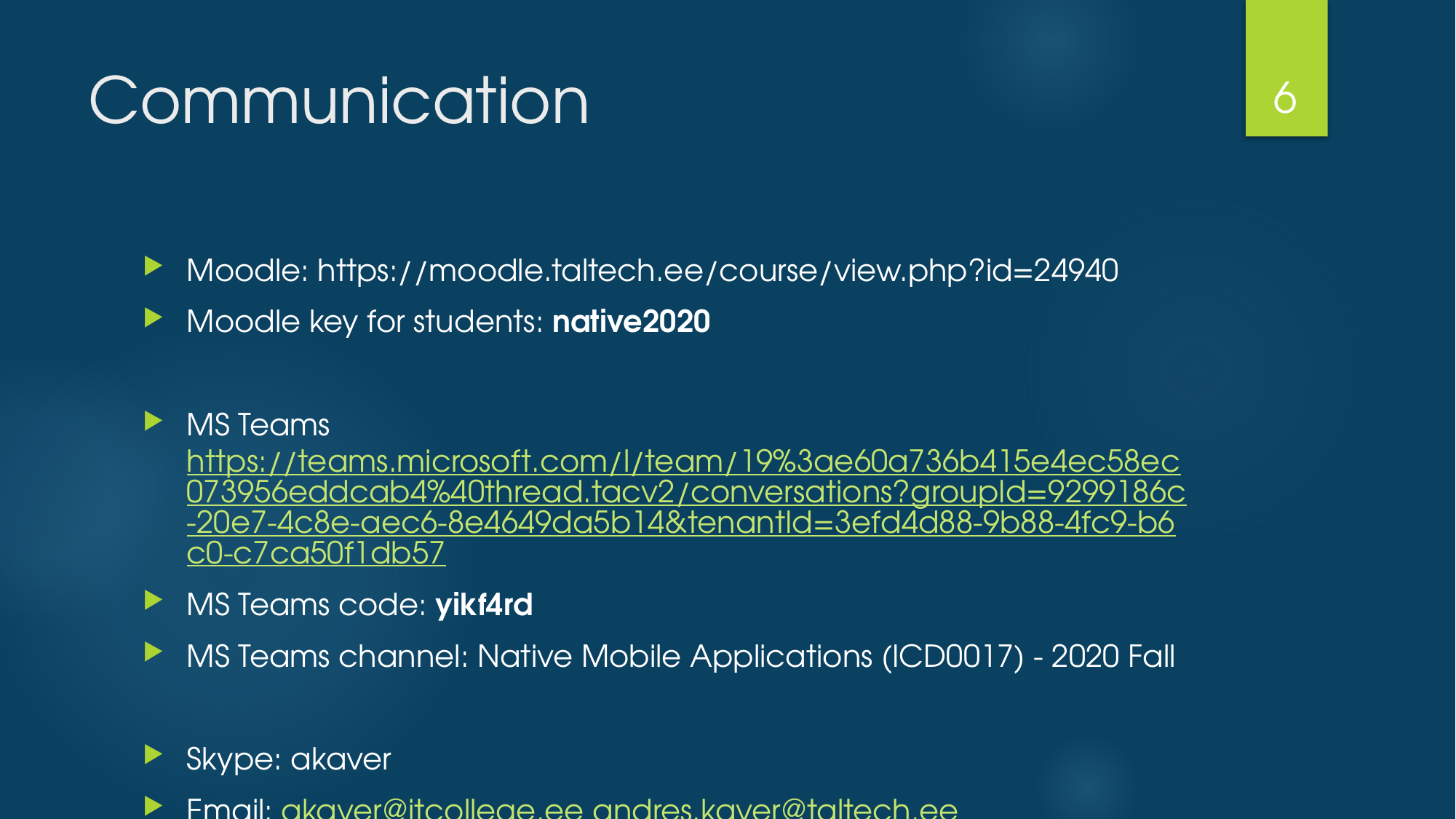

6
# Communication
Moodle: https://moodle.taltech.ee/course/view.php?id=24940
Moodle key for students: native2020

MS Teams
https://teams.microsoft.com/l/team/19%3ae60a736b415e4ec58ec073956eddcab4%40thread.tacv2/conversations?groupId=9299186c-20e7-4c8e-aec6-8e4649da5b14&tenantId=3efd4d88-9b88-4fc9-b6c0-c7ca50f1db57
MS Teams code: yikf4rd
MS Teams channel: Native Mobile Applications (ICD0017) - 2020 Fall

Skype: akaver
Email: akaver@itcollege.ee andres.kaver@taltech.ee